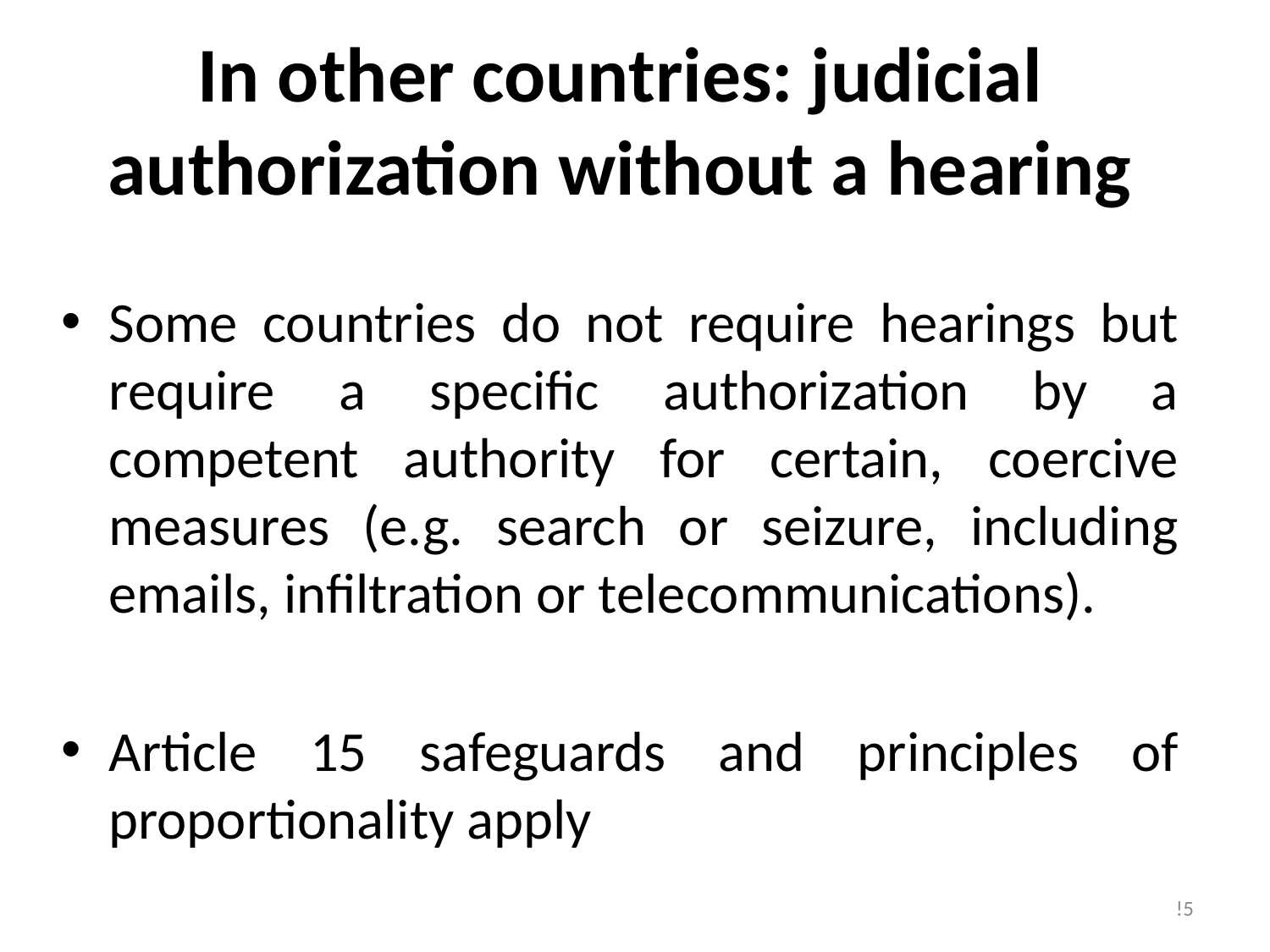

# In other countries: judicial authorization without a hearing
Some countries do not require hearings but require a specific authorization by a competent authority for certain, coercive measures (e.g. search or seizure, including emails, infiltration or telecommunications).

Article 15 safeguards and principles of proportionality apply
!5